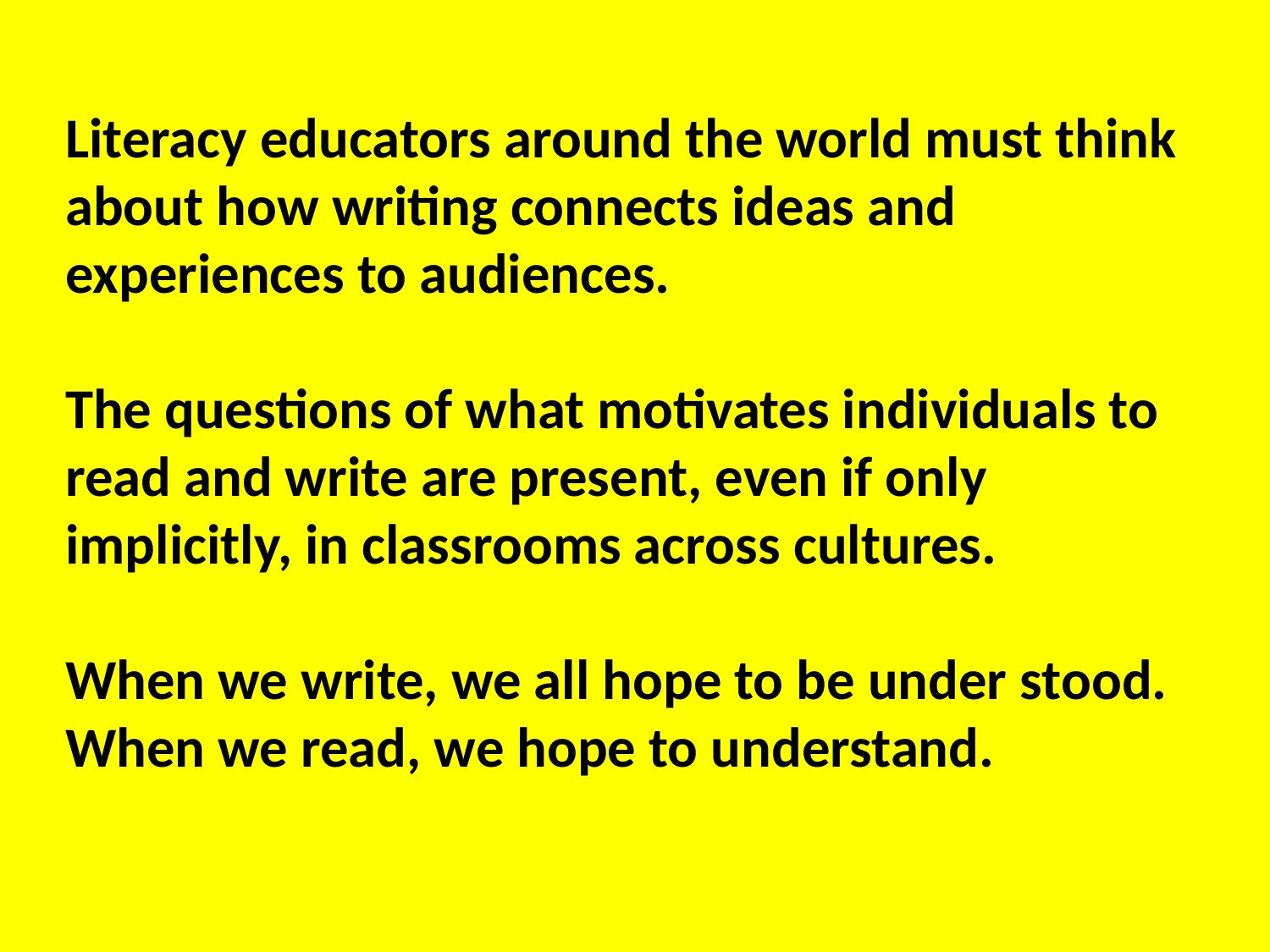

Literacy educators around the world must think about how writing connects ideas and experiences to audiences.

The questions of what motivates individuals to read and write are present, even if only implicitly, in classrooms across cultures.

When we write, we all hope to be under stood. When we read, we hope to understand.